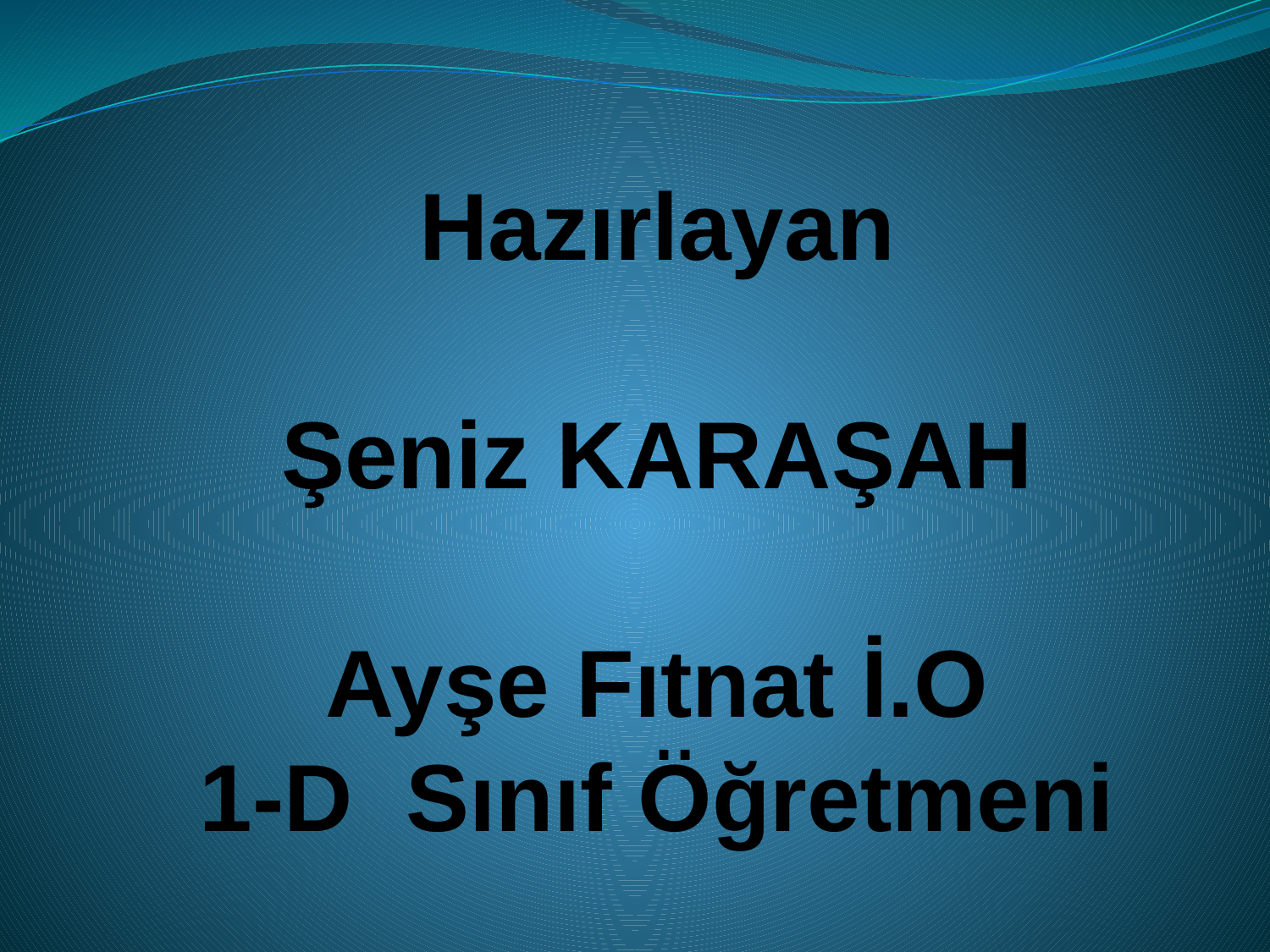

Hazırlayan

Şeniz KARAŞAH

Ayşe Fıtnat İ.O
1-D  Sınıf Öğretmeni